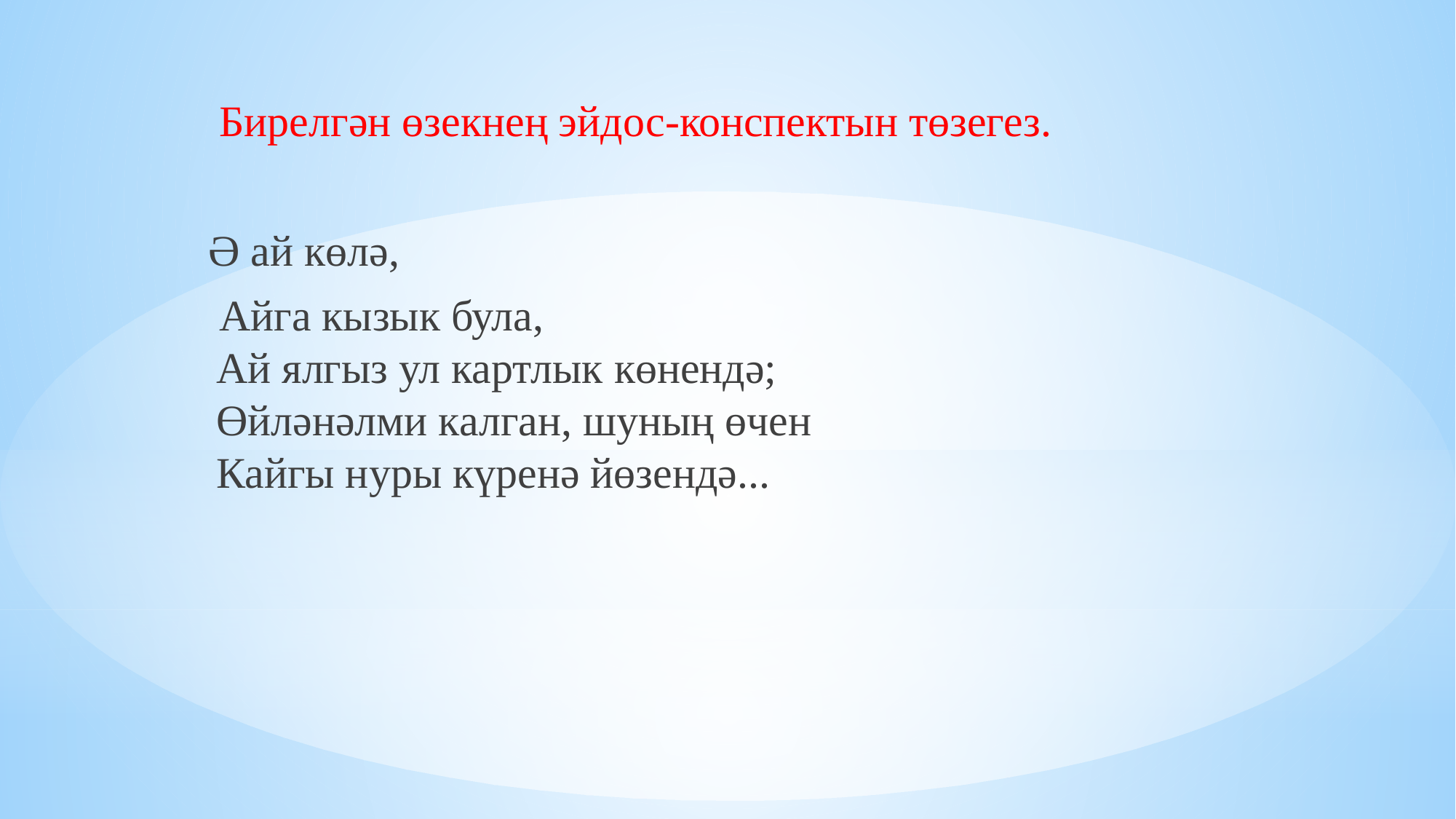

Бирелгән өзекнең эйдос-конспектын төзегез.

 Ә ай көлә,
  Айга кызык була,
Ай ялгыз ул картлык көнендә;
Өйләнәлми калган, шуның өчен
Кайгы нуры күренә йөзендә...